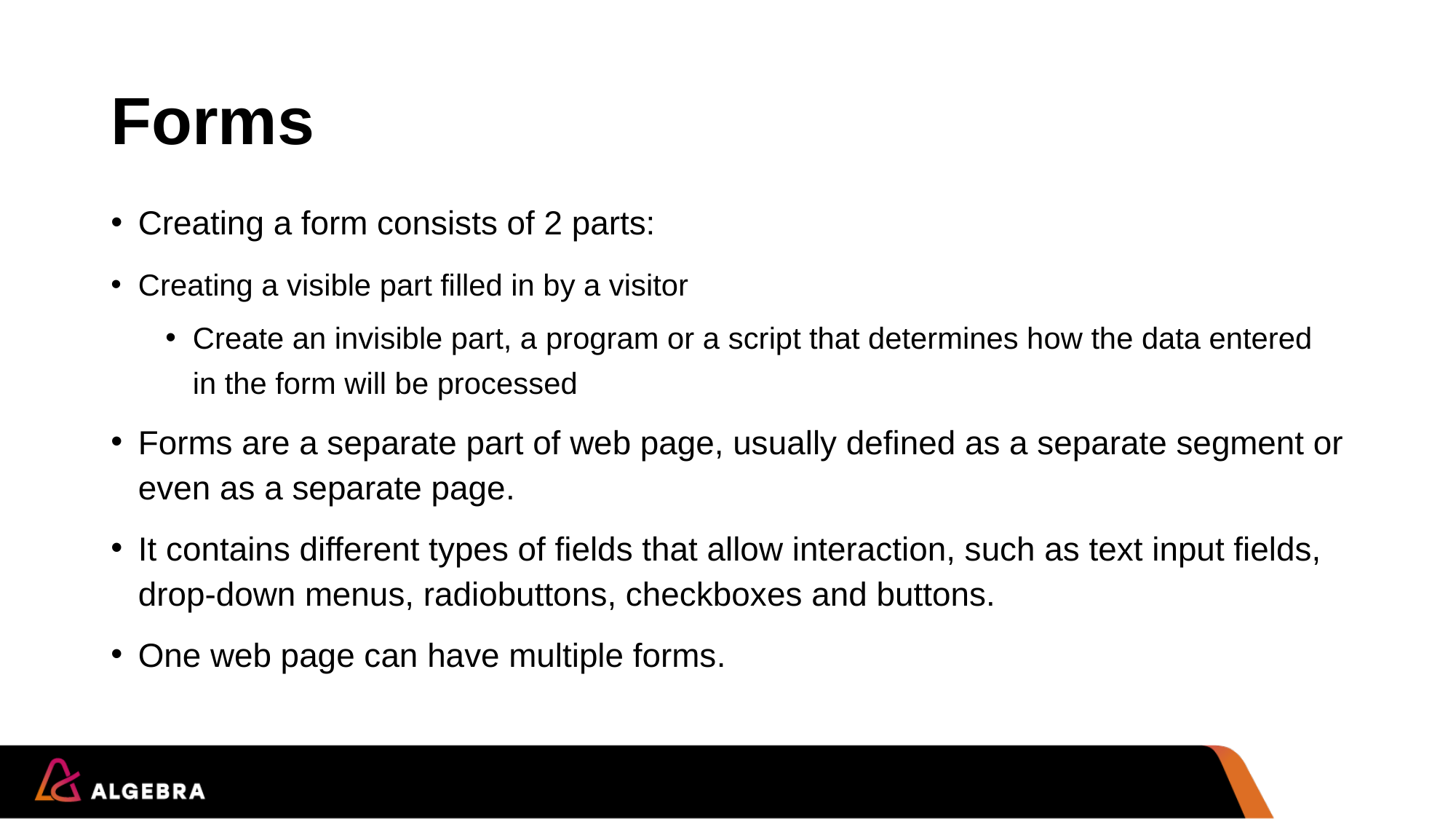

# Forms
Creating a form consists of 2 parts:
Creating a visible part filled in by a visitor
Create an invisible part, a program or a script that determines how the data entered in the form will be processed
Forms are a separate part of web page, usually defined as a separate segment or even as a separate page.
It contains different types of fields that allow interaction, such as text input fields, drop-down menus, radiobuttons, checkboxes and buttons.
One web page can have multiple forms.